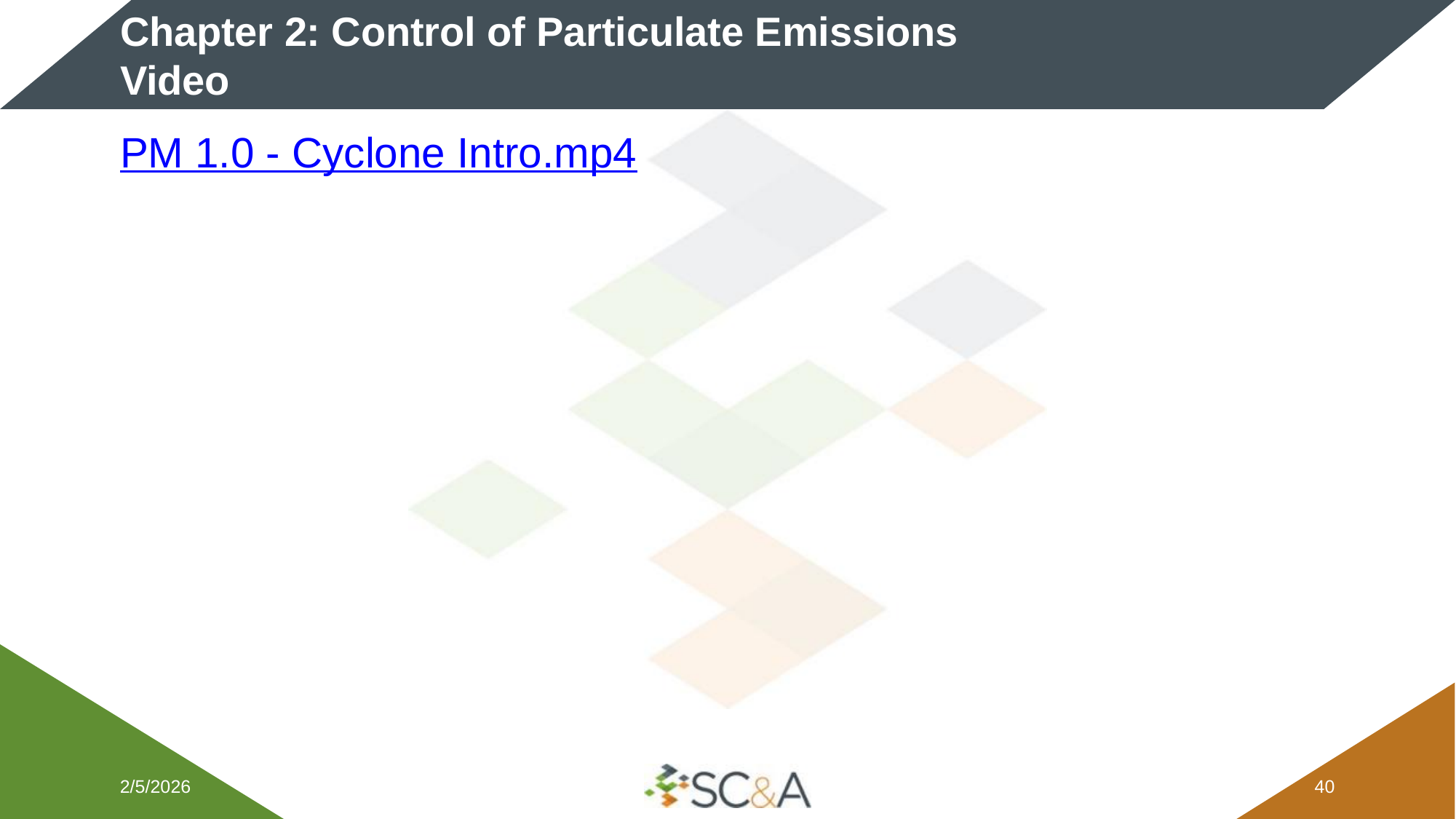

# Chapter 2: Control of Particulate Emissions Video
PM 1.0 - Cyclone Intro.mp4

2/5/2026
40